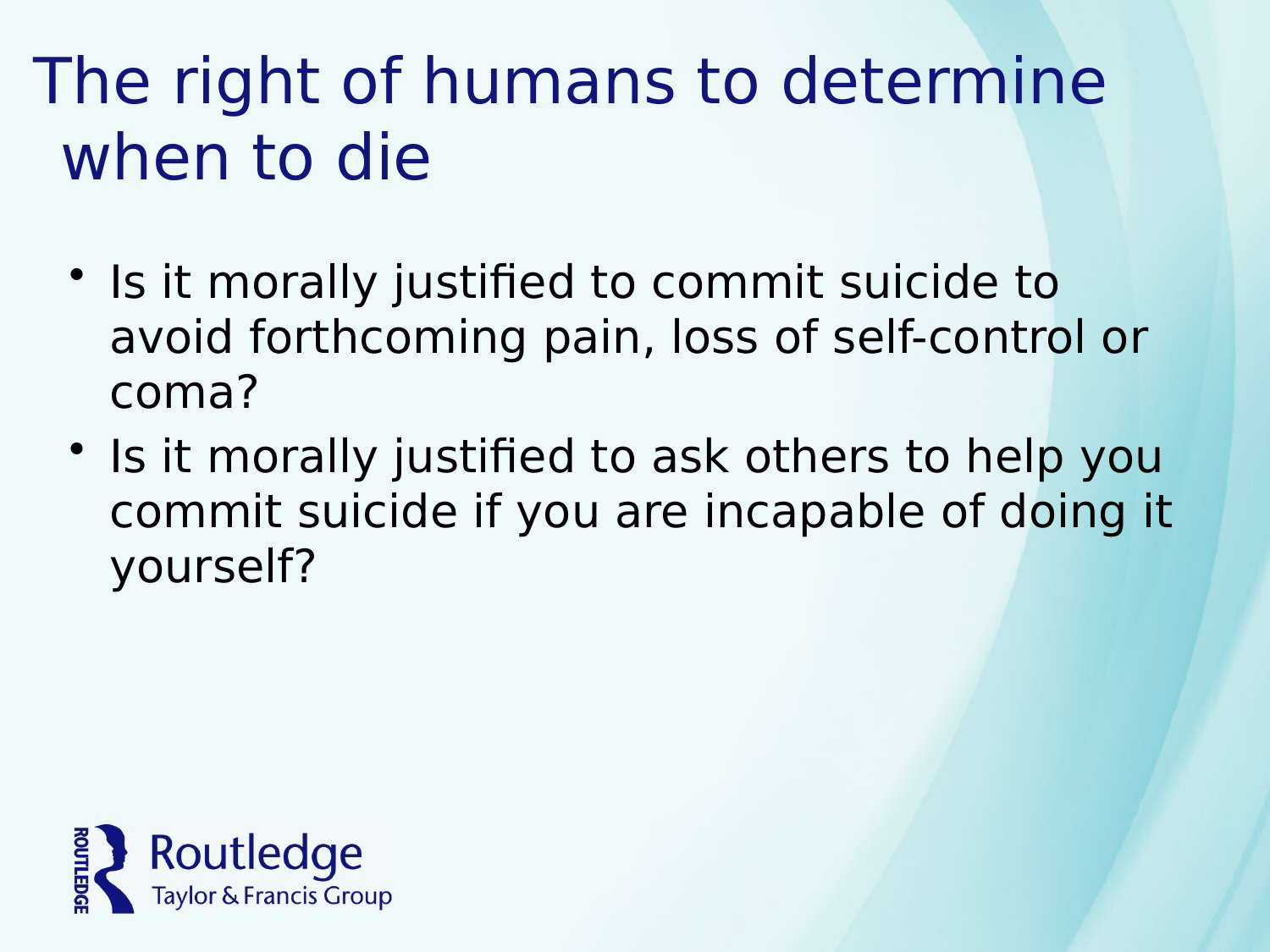

# The right of humans to determine when to die
Is it morally justified to commit suicide to avoid forthcoming pain, loss of self-control or coma?
Is it morally justified to ask others to help you commit suicide if you are incapable of doing it yourself?